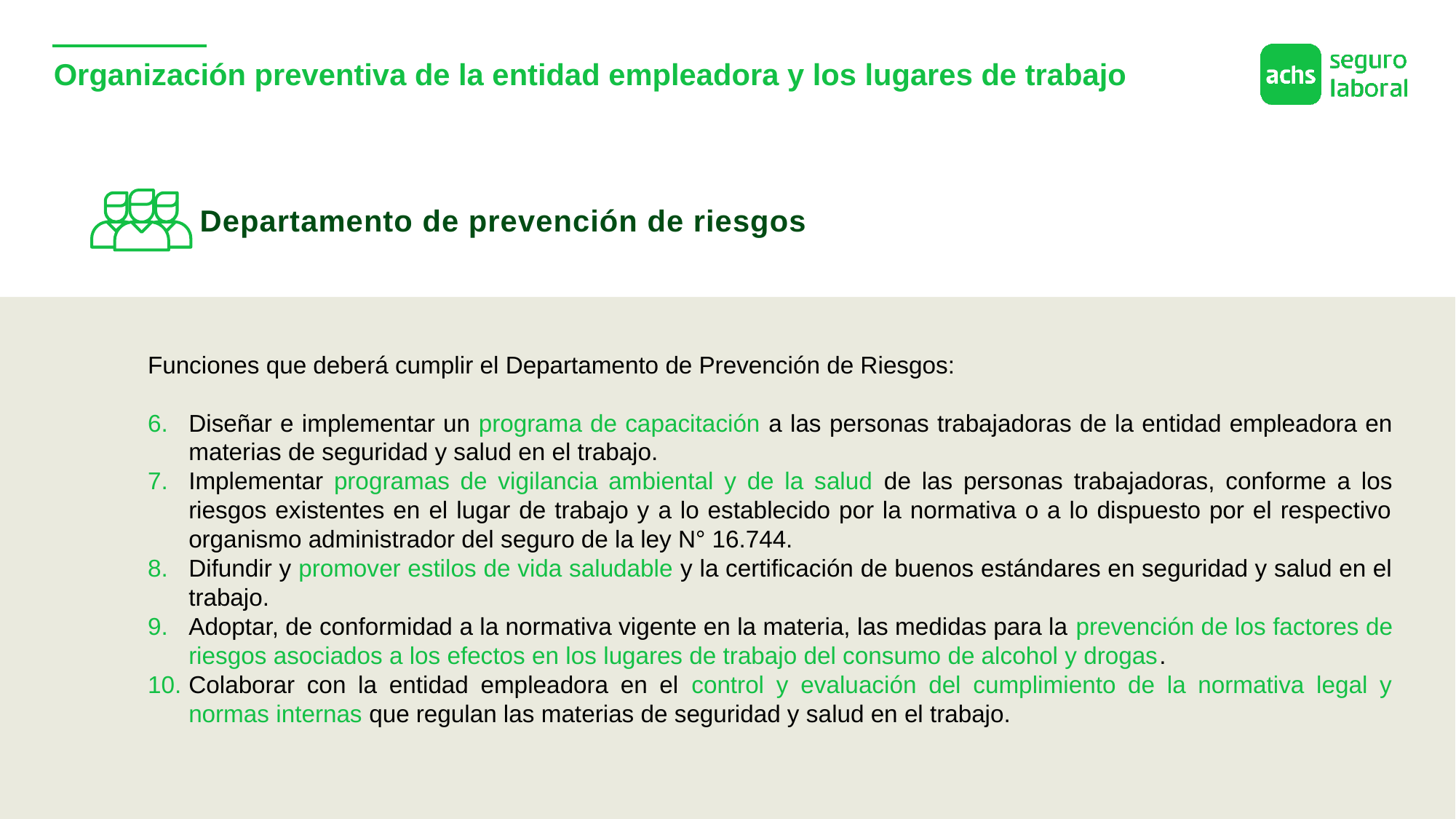

# Organización preventiva de la entidad empleadora y los lugares de trabajo

Departamento de prevención de riesgos

Funciones que deberá cumplir el Departamento de Prevención de Riesgos:

Diseñar e implementar un programa de capacitación a las personas trabajadoras de la entidad empleadora en materias de seguridad y salud en el trabajo.
Implementar programas de vigilancia ambiental y de la salud de las personas trabajadoras, conforme a los riesgos existentes en el lugar de trabajo y a lo establecido por la normativa o a lo dispuesto por el respectivo organismo administrador del seguro de la ley N° 16.744.
Difundir y promover estilos de vida saludable y la certificación de buenos estándares en seguridad y salud en el trabajo.
Adoptar, de conformidad a la normativa vigente en la materia, las medidas para la prevención de los factores de riesgos asociados a los efectos en los lugares de trabajo del consumo de alcohol y drogas.
Colaborar con la entidad empleadora en el control y evaluación del cumplimiento de la normativa legal y normas internas que regulan las materias de seguridad y salud en el trabajo.

24